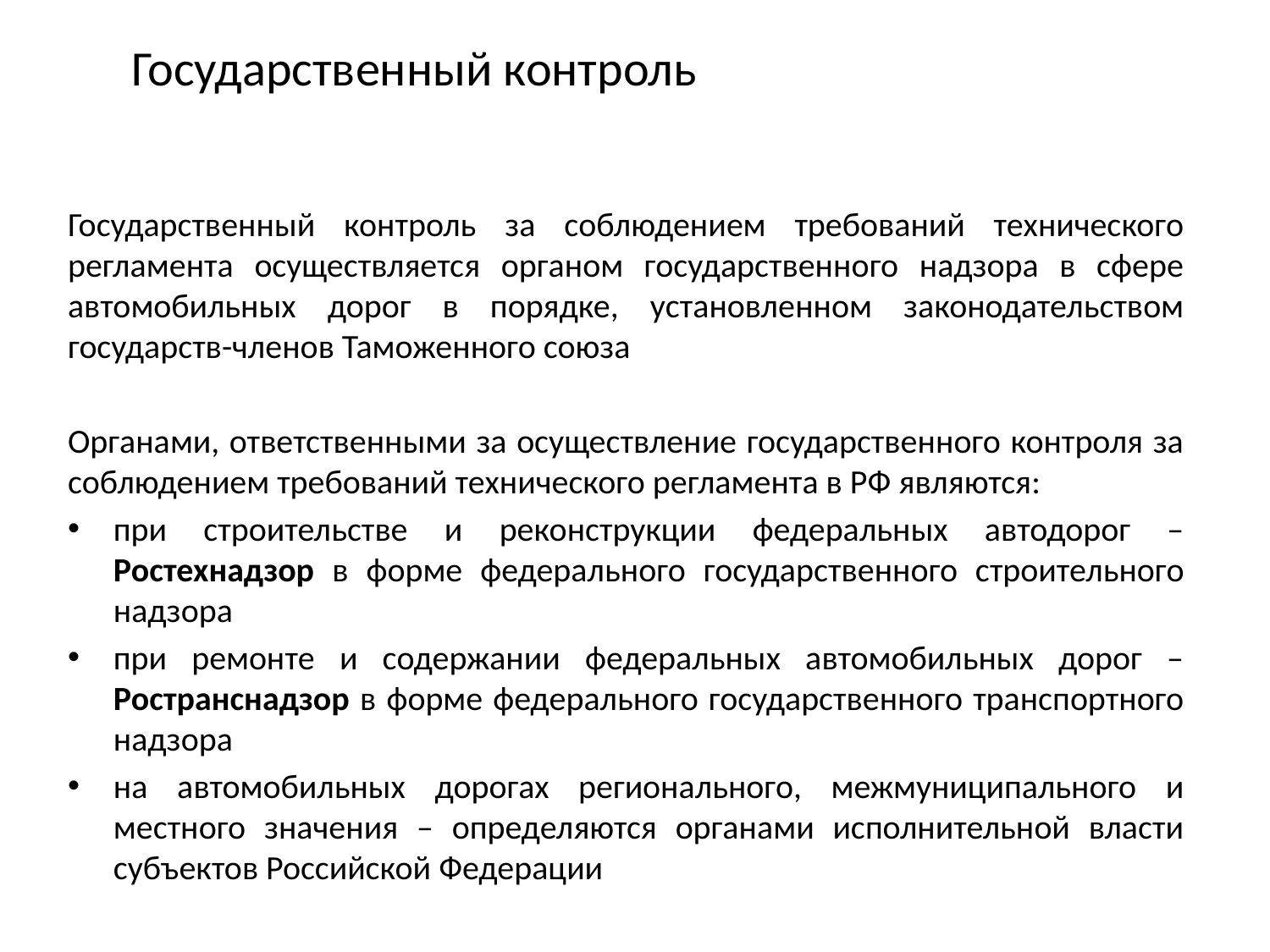

# Государственный контроль
Государственный контроль за соблюдением требований технического регламента осуществляется органом государственного надзора в сфере автомобильных дорог в порядке, установленном законодательством государств-членов Таможенного союза

Органами, ответственными за осуществление государственного контроля за соблюдением требований технического регламента в РФ являются:
при строительстве и реконструкции федеральных автодорог – Ростехнадзор в форме федерального государственного строительного надзора
при ремонте и содержании федеральных автомобильных дорог – Ространснадзор в форме федерального государственного транспортного надзора
на автомобильных дорогах регионального, межмуниципального и местного значения – определяются органами исполнительной власти субъектов Российской Федерации